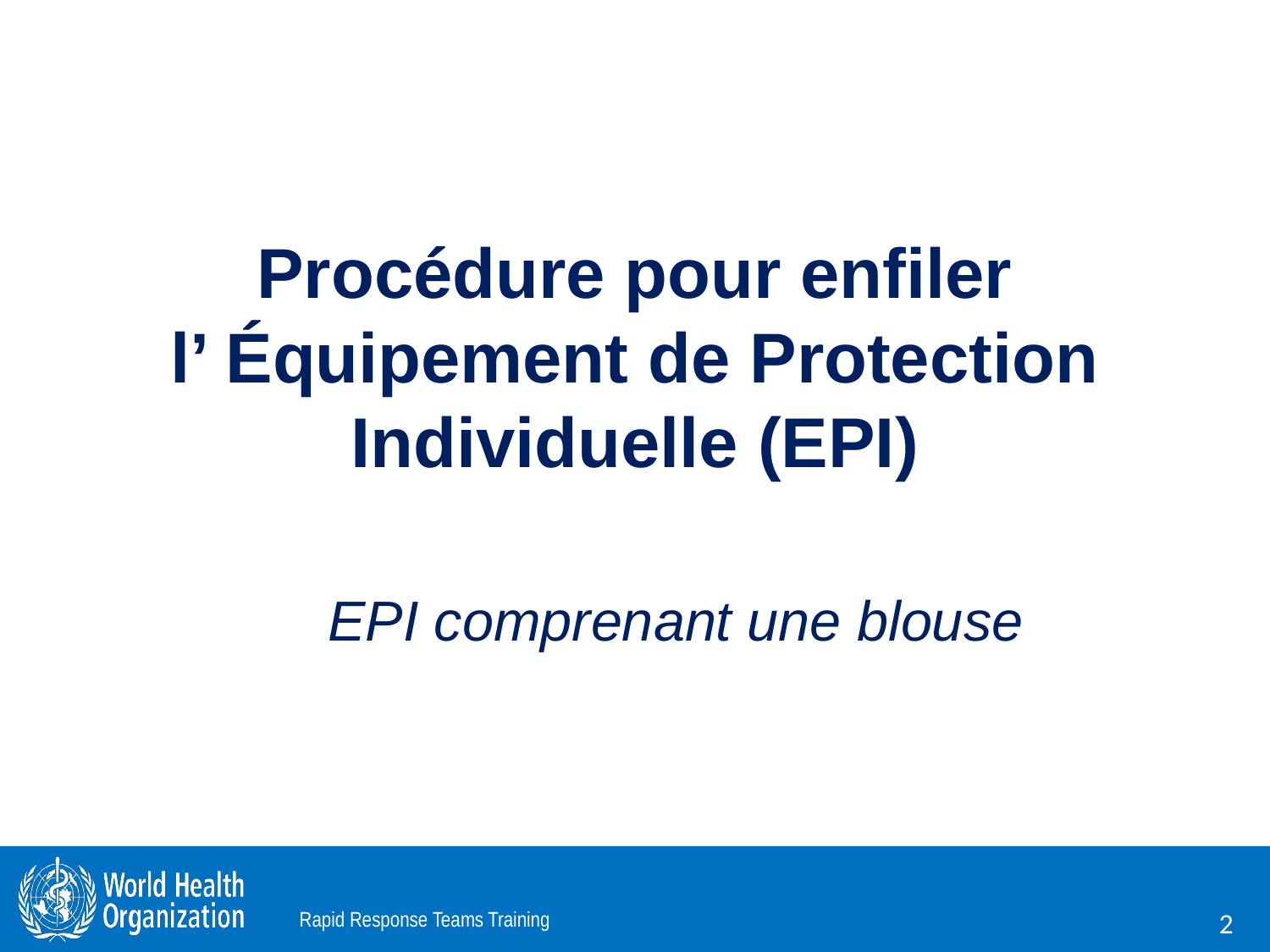

Procédure pour enfiler
l’ Équipement de Protection Individuelle (EPI)
EPI comprenant une blouse